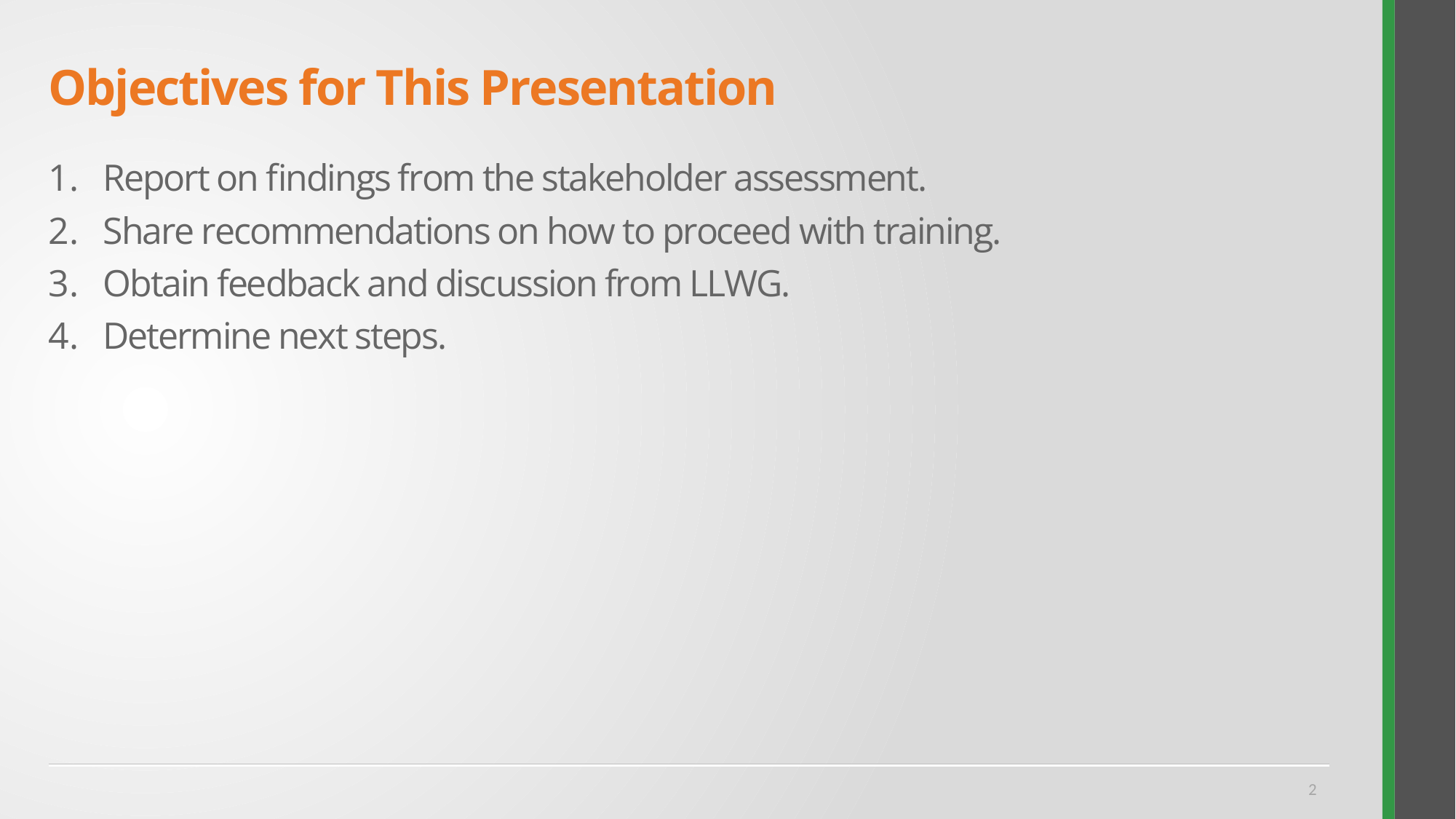

# Objectives for This Presentation
Report on findings from the stakeholder assessment.
Share recommendations on how to proceed with training.
Obtain feedback and discussion from LLWG.
Determine next steps.